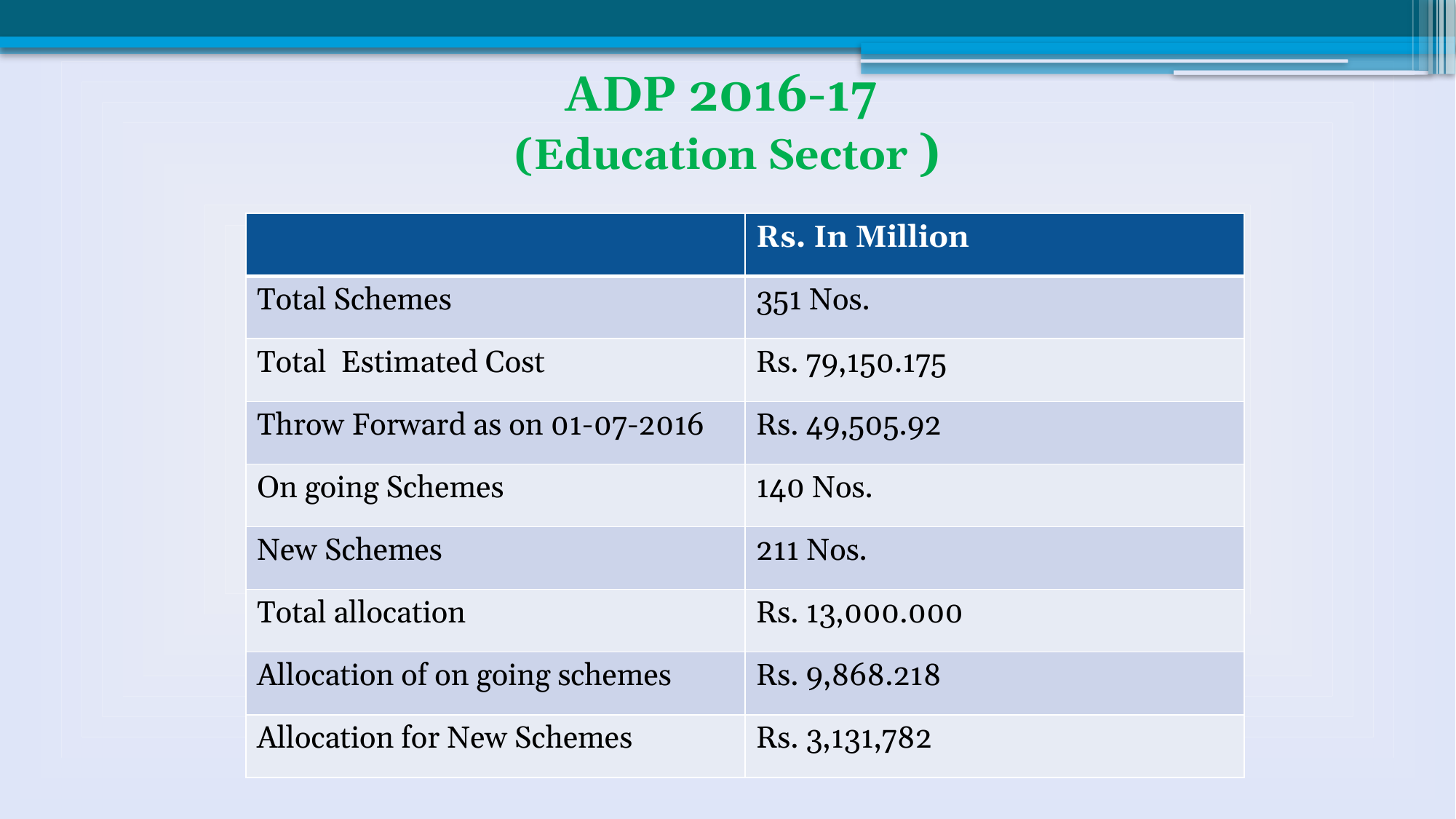

# ADP 2016-17 (Education Sector )
|  | Rs. In Million |
| --- | --- |
| Total Schemes | 351 Nos. |
| Total Estimated Cost | Rs. 79,150.175 |
| Throw Forward as on 01-07-2016 | Rs. 49,505.92 |
| On going Schemes | 140 Nos. |
| New Schemes | 211 Nos. |
| Total allocation | Rs. 13,000.000 |
| Allocation of on going schemes | Rs. 9,868.218 |
| Allocation for New Schemes | Rs. 3,131,782 |